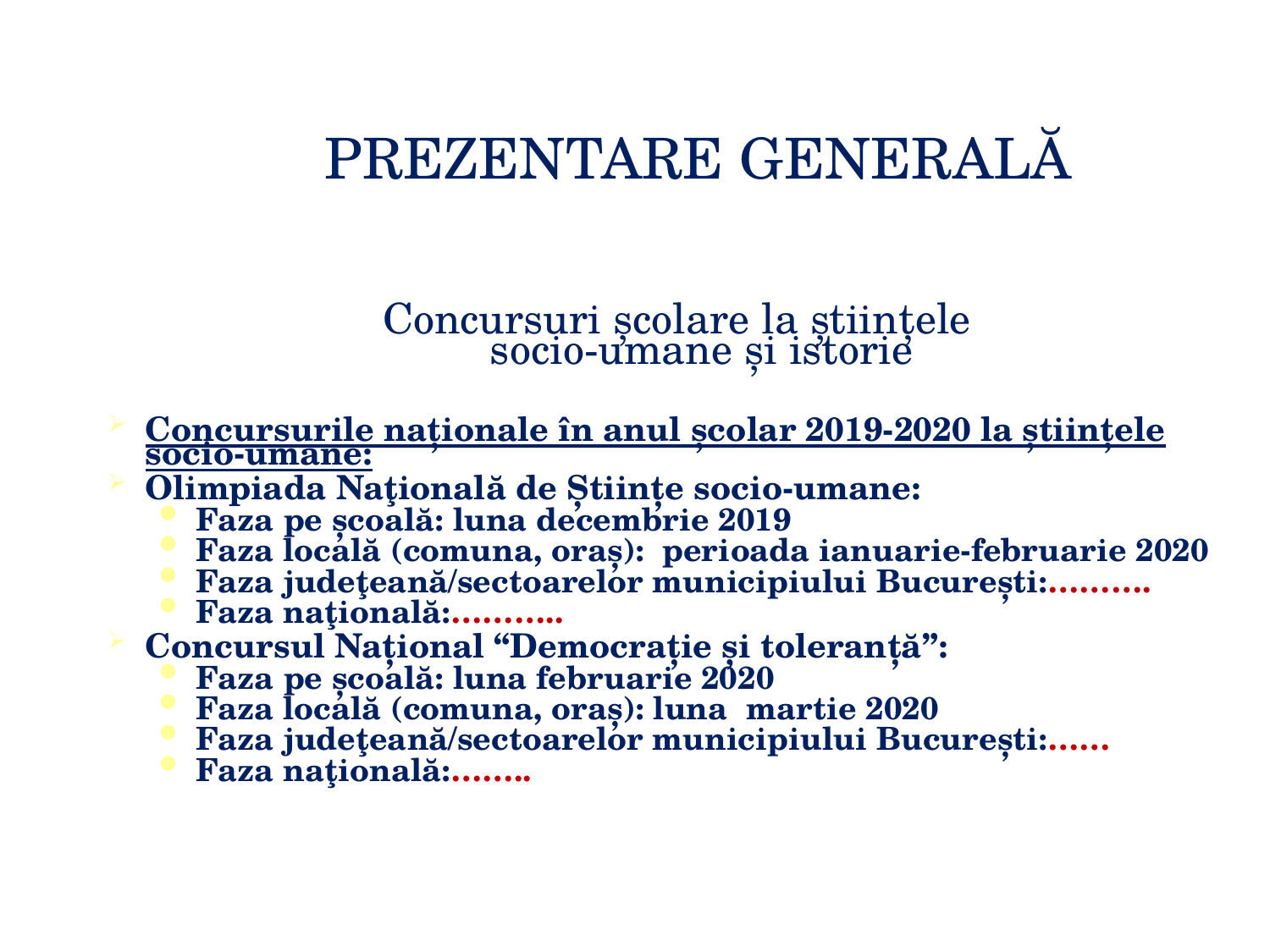

PREZENTARE GENERALĂ

Concursuri şcolare la ştiinţele
socio-umane şi istorie

Concursurile naţionale în anul şcolar 2019-2020 la ştiinţele socio-umane:
Olimpiada Naţională de Ştiinţe socio-umane:
Faza pe şcoală: luna decembrie 2019
Faza locală (comuna, oraş):  perioada ianuarie-februarie 2020
Faza judeţeană/sectoarelor municipiului Bucureşti:……….
Faza naţională:………..
Concursul Naţional “Democraţie şi toleranţă”:
Faza pe şcoală: luna februarie 2020
Faza locală (comuna, oraş): luna  martie 2020
Faza judeţeană/sectoarelor municipiului Bucureşti:……
Faza naţională:……..

30